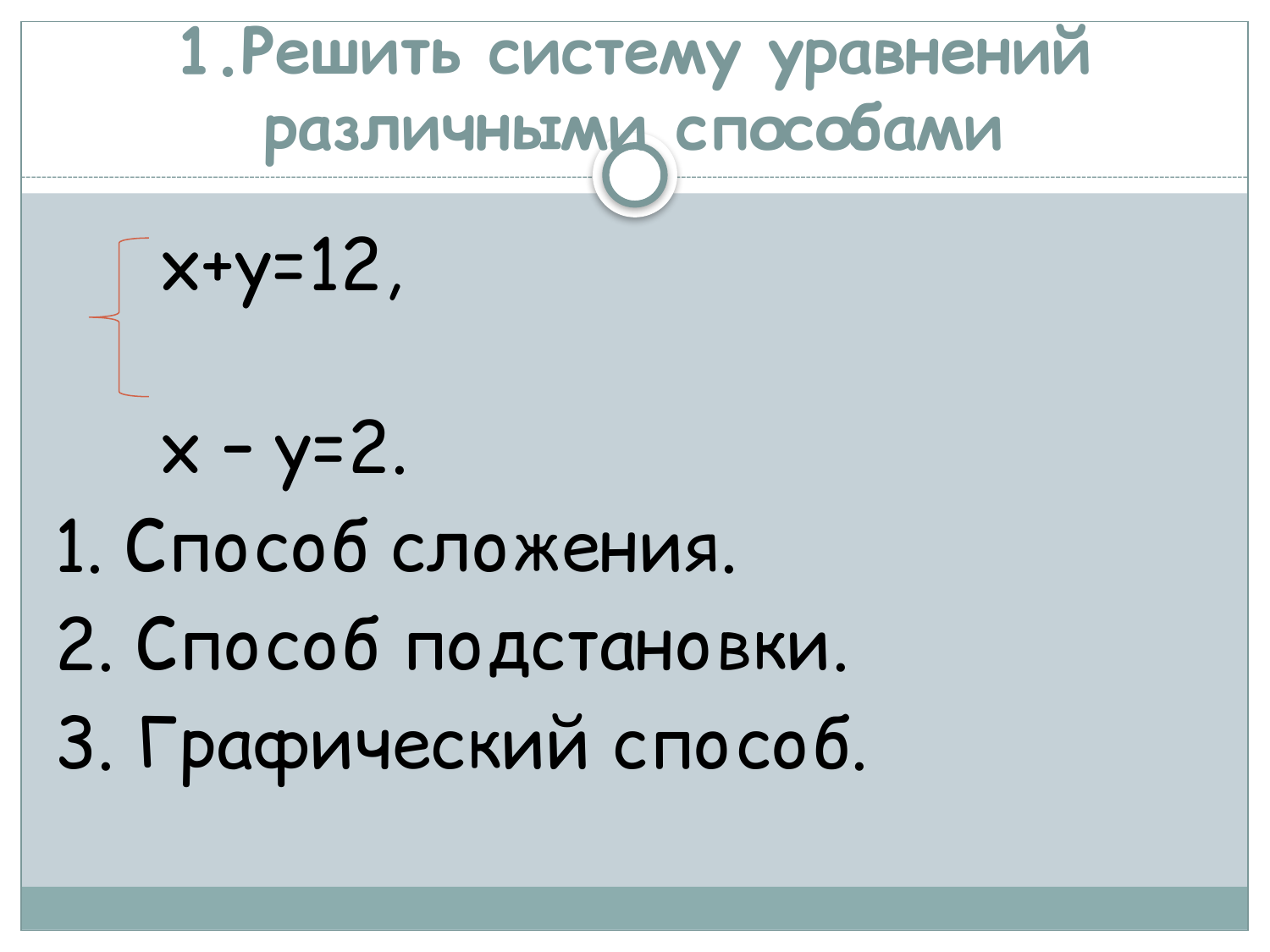

# 1.Решить систему уравнений различными способами
     х+у=12,
     х – у=2.
1. Способ сложения.
2. Способ подстановки.
3. Графический способ.